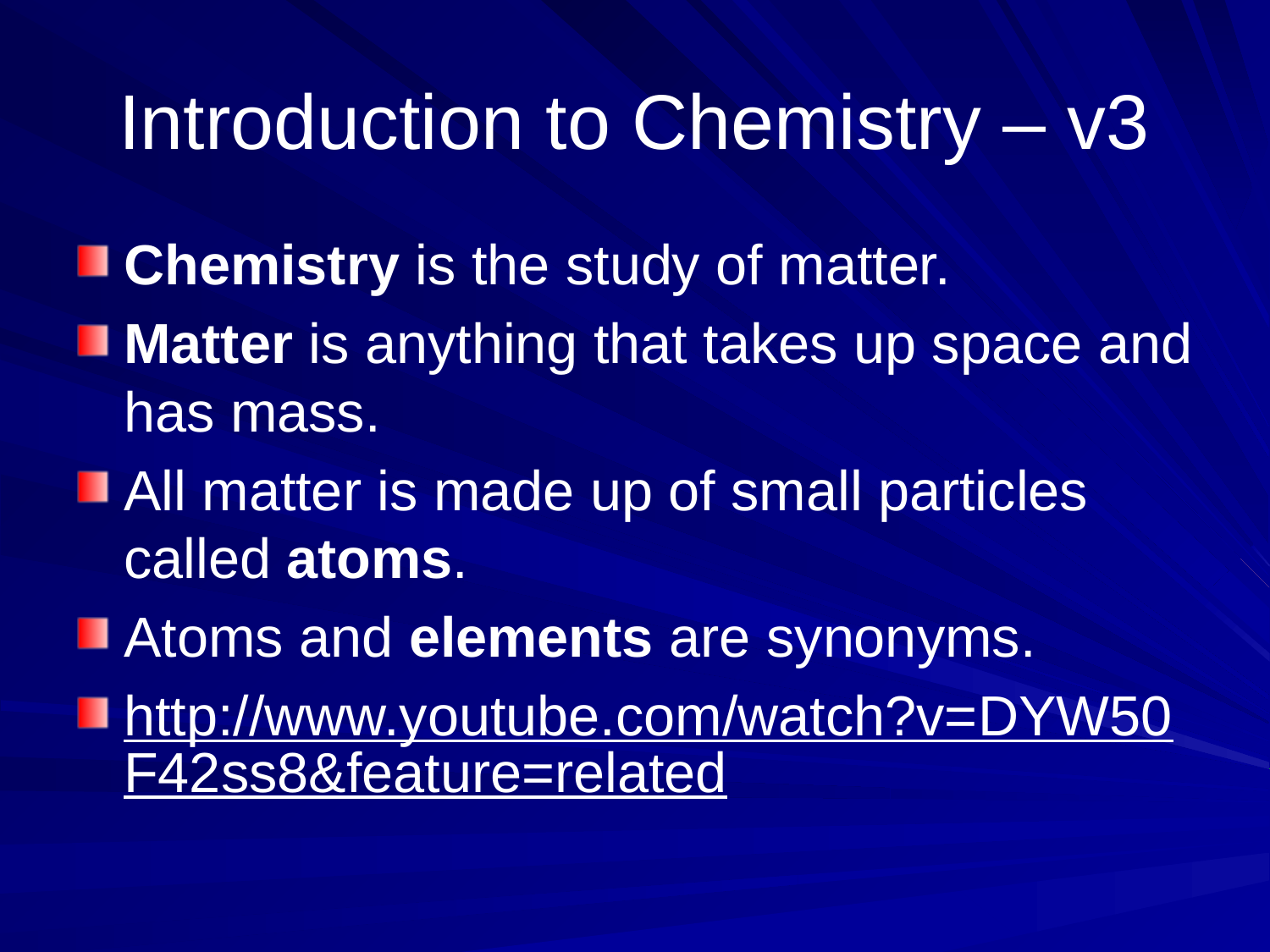

# Introduction to Chemistry – v3
Chemistry is the study of matter.
Matter is anything that takes up space and has mass.
All matter is made up of small particles called atoms.
Atoms and elements are synonyms.
http://www.youtube.com/watch?v=DYW50F42ss8&feature=related